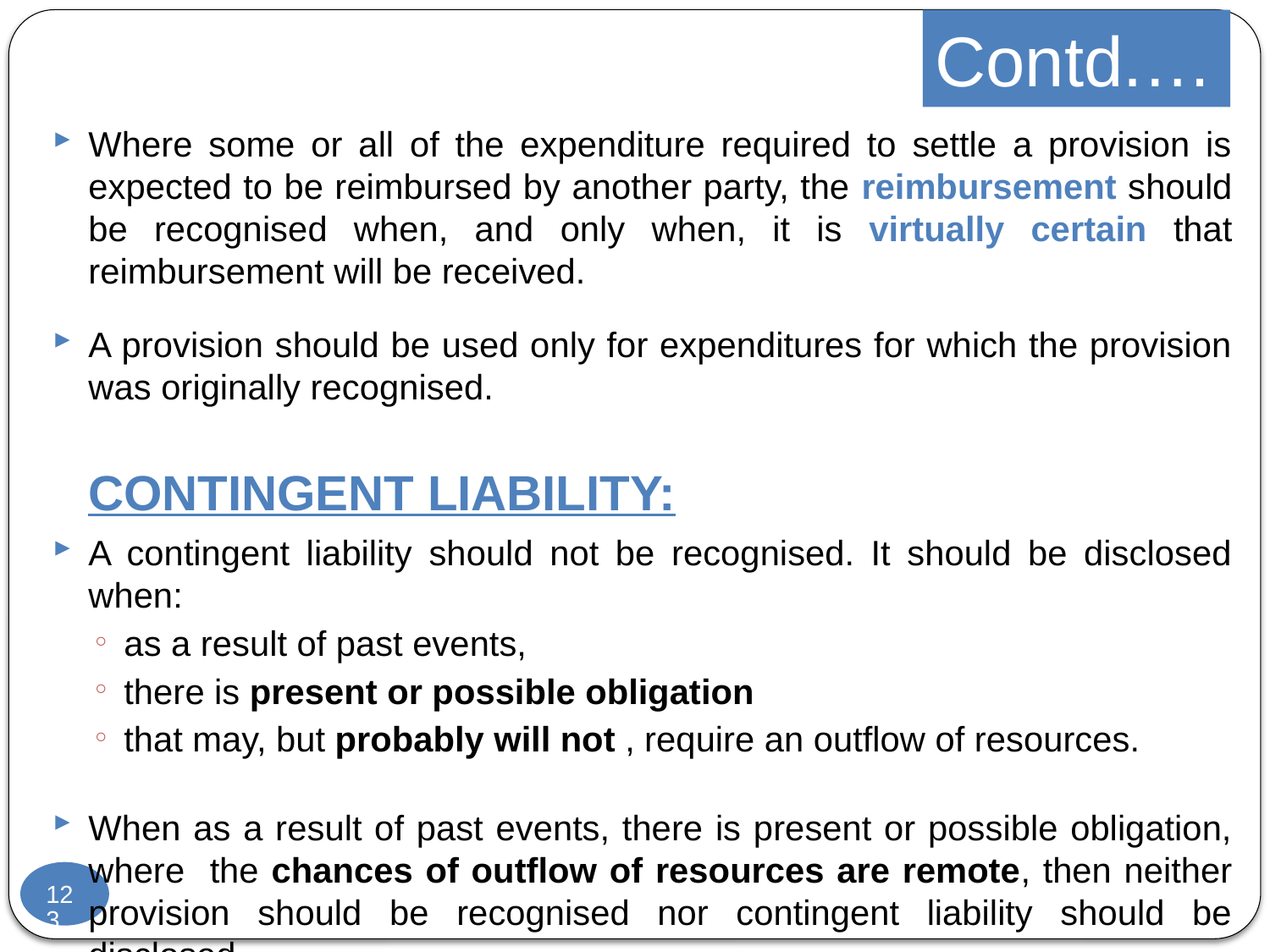

Contd.…
Where some or all of the expenditure required to settle a provision is expected to be reimbursed by another party, the reimbursement should be recognised when, and only when, it is virtually certain that reimbursement will be received.

A provision should be used only for expenditures for which the provision was originally recognised.

	CONTINGENT LIABILITY:
A contingent liability should not be recognised. It should be disclosed when:
as a result of past events,
there is present or possible obligation
that may, but probably will not , require an outflow of resources.

When as a result of past events, there is present or possible obligation, where  the chances of outflow of resources are remote, then neither provision should be recognised nor contingent liability should be disclosed.
123